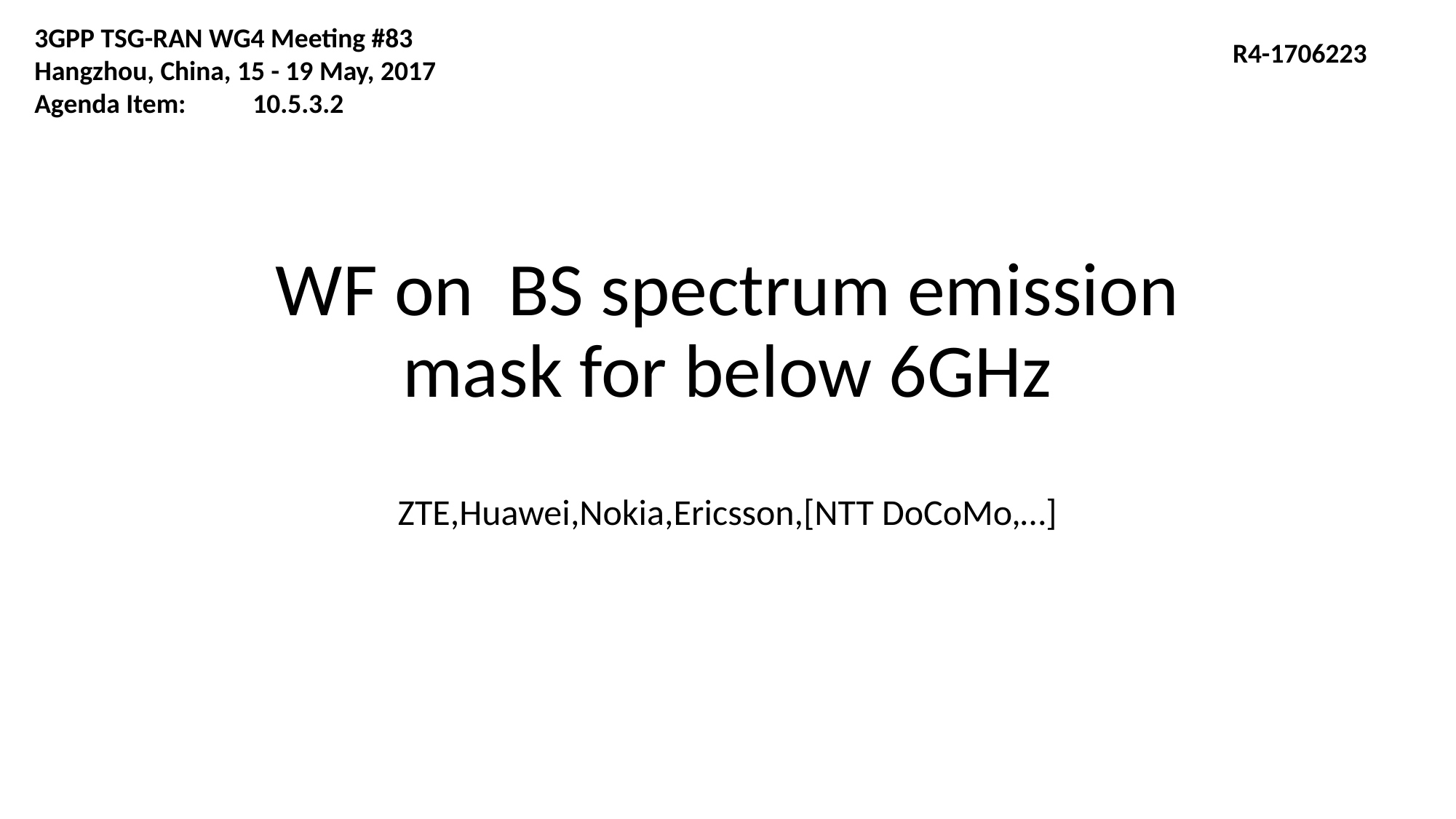

3GPP TSG-RAN WG4 Meeting #83                                                    Hangzhou, China, 15 - 19 May, 2017
Agenda Item:	10.5.3.2

R4-1706223
# WF on  BS spectrum emission mask for below 6GHz
ZTE,Huawei,Nokia,Ericsson,[NTT DoCoMo,…]